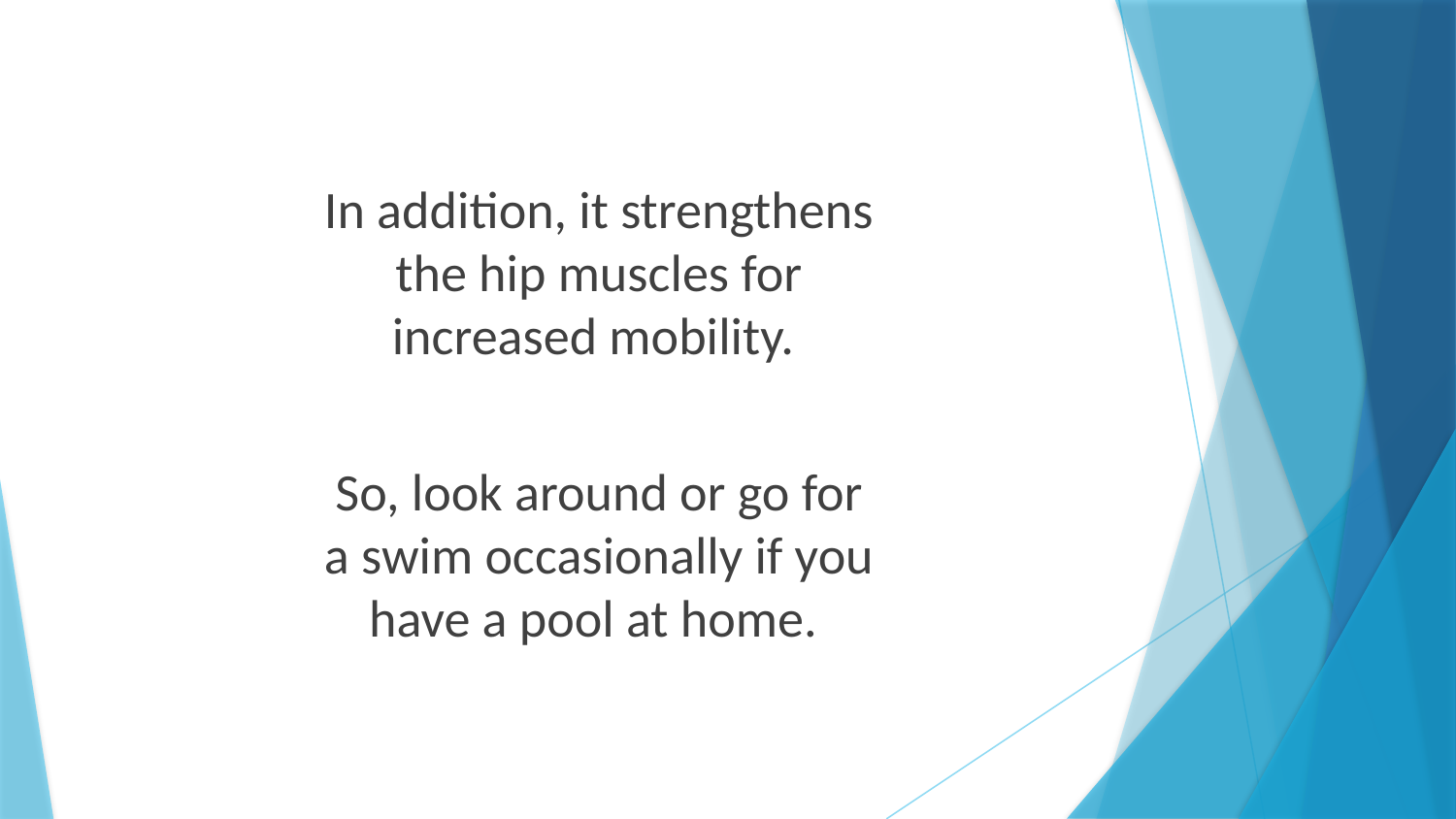

In addition, it strengthens
the hip muscles for
increased mobility.

So, look around or go for
a swim occasionally if you
have a pool at home.